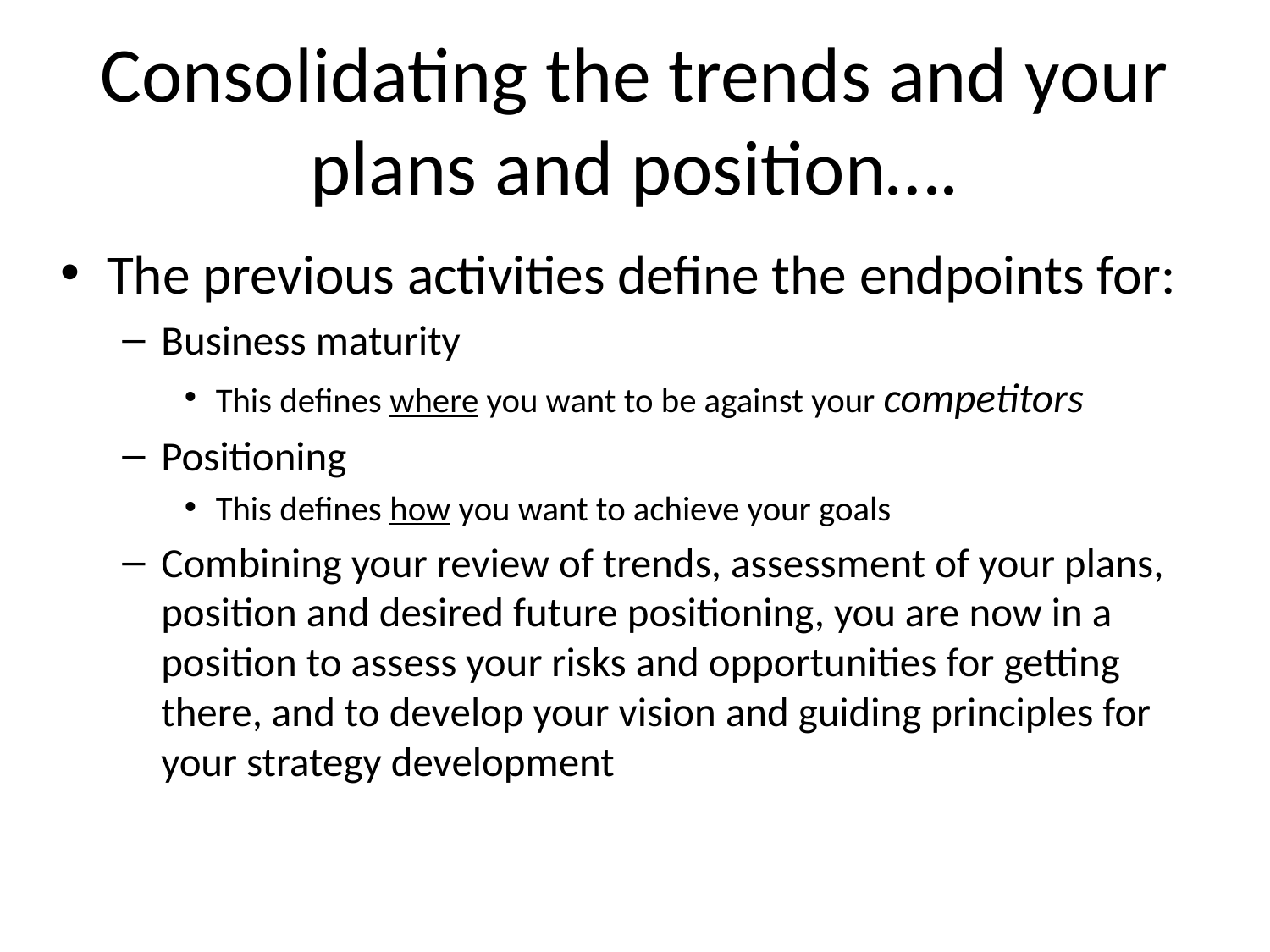

# Consolidating the trends and your plans and position….
The previous activities define the endpoints for:
Business maturity
This defines where you want to be against your competitors
Positioning
This defines how you want to achieve your goals
Combining your review of trends, assessment of your plans, position and desired future positioning, you are now in a position to assess your risks and opportunities for getting there, and to develop your vision and guiding principles for your strategy development